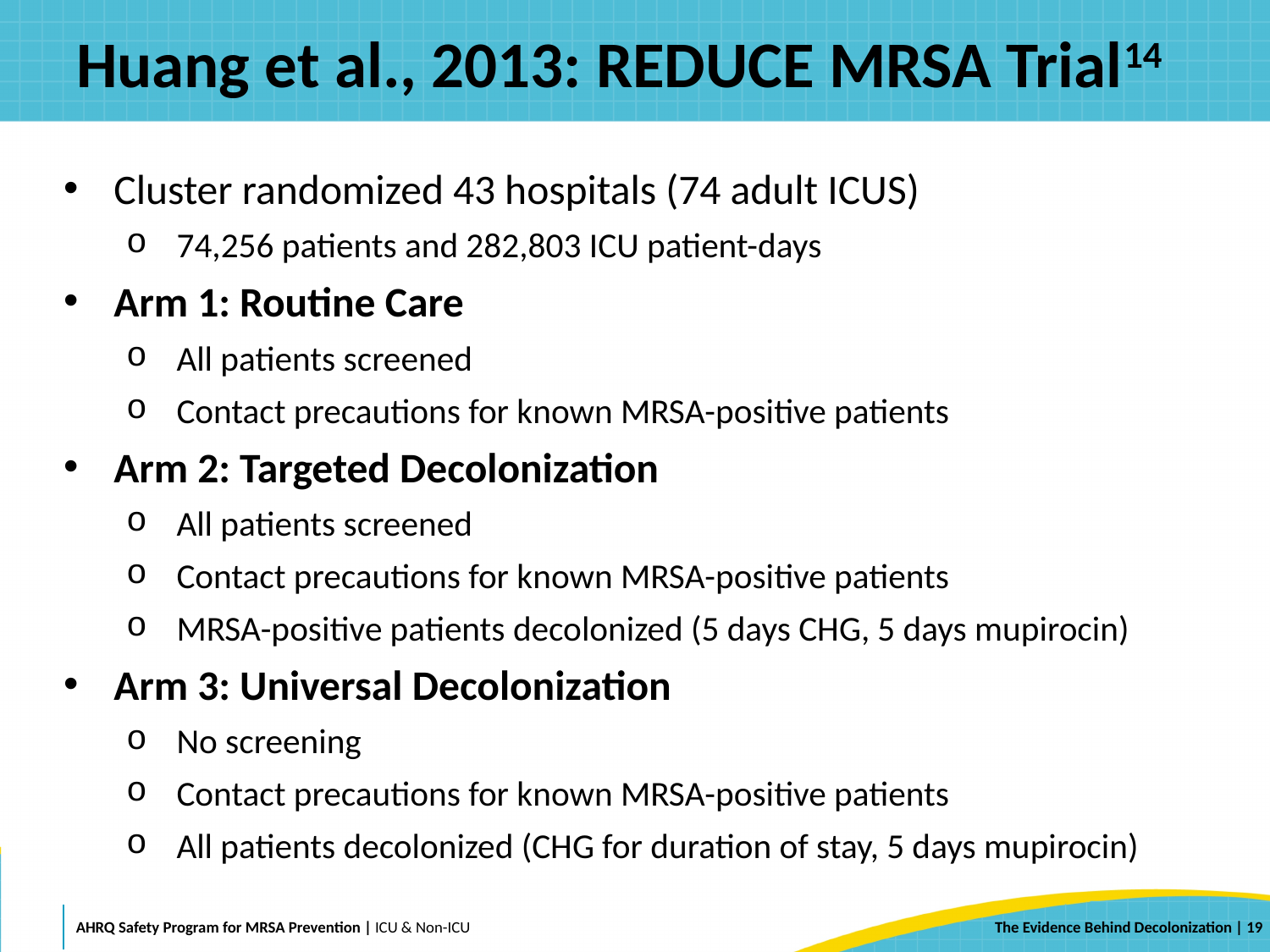

# Huang et al., 2013: REDUCE MRSA Trial14
Cluster randomized 43 hospitals (74 adult ICUS)
74,256 patients and 282,803 ICU patient-days
Arm 1: Routine Care
All patients screened
Contact precautions for known MRSA-positive patients
Arm 2: Targeted Decolonization
All patients screened
Contact precautions for known MRSA-positive patients
MRSA-positive patients decolonized (5 days CHG, 5 days mupirocin)
Arm 3: Universal Decolonization
No screening
Contact precautions for known MRSA-positive patients
All patients decolonized (CHG for duration of stay, 5 days mupirocin)
 | 19